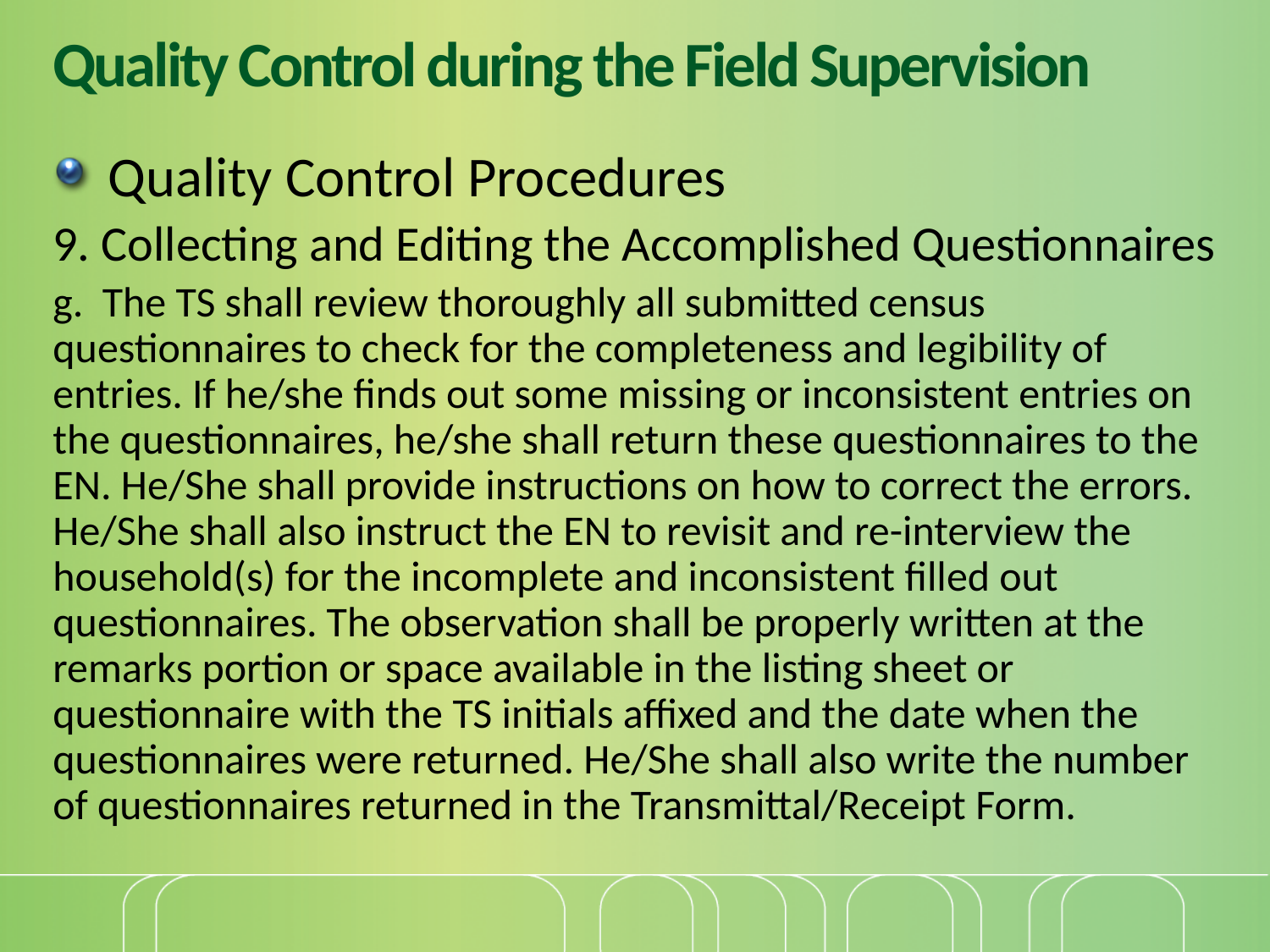

# Quality Control during the Field Supervision
Quality Control Procedures
9. Collecting and Editing the Accomplished Questionnaires
g.  The TS shall review thoroughly all submitted census questionnaires to check for the completeness and legibility of entries. If he/she finds out some missing or inconsistent entries on the questionnaires, he/she shall return these questionnaires to the EN. He/She shall provide instructions on how to correct the errors. He/She shall also instruct the EN to revisit and re-interview the household(s) for the incomplete and inconsistent filled out questionnaires. The observation shall be properly written at the remarks portion or space available in the listing sheet or questionnaire with the TS initials affixed and the date when the questionnaires were returned. He/She shall also write the number of questionnaires returned in the Transmittal/Receipt Form.